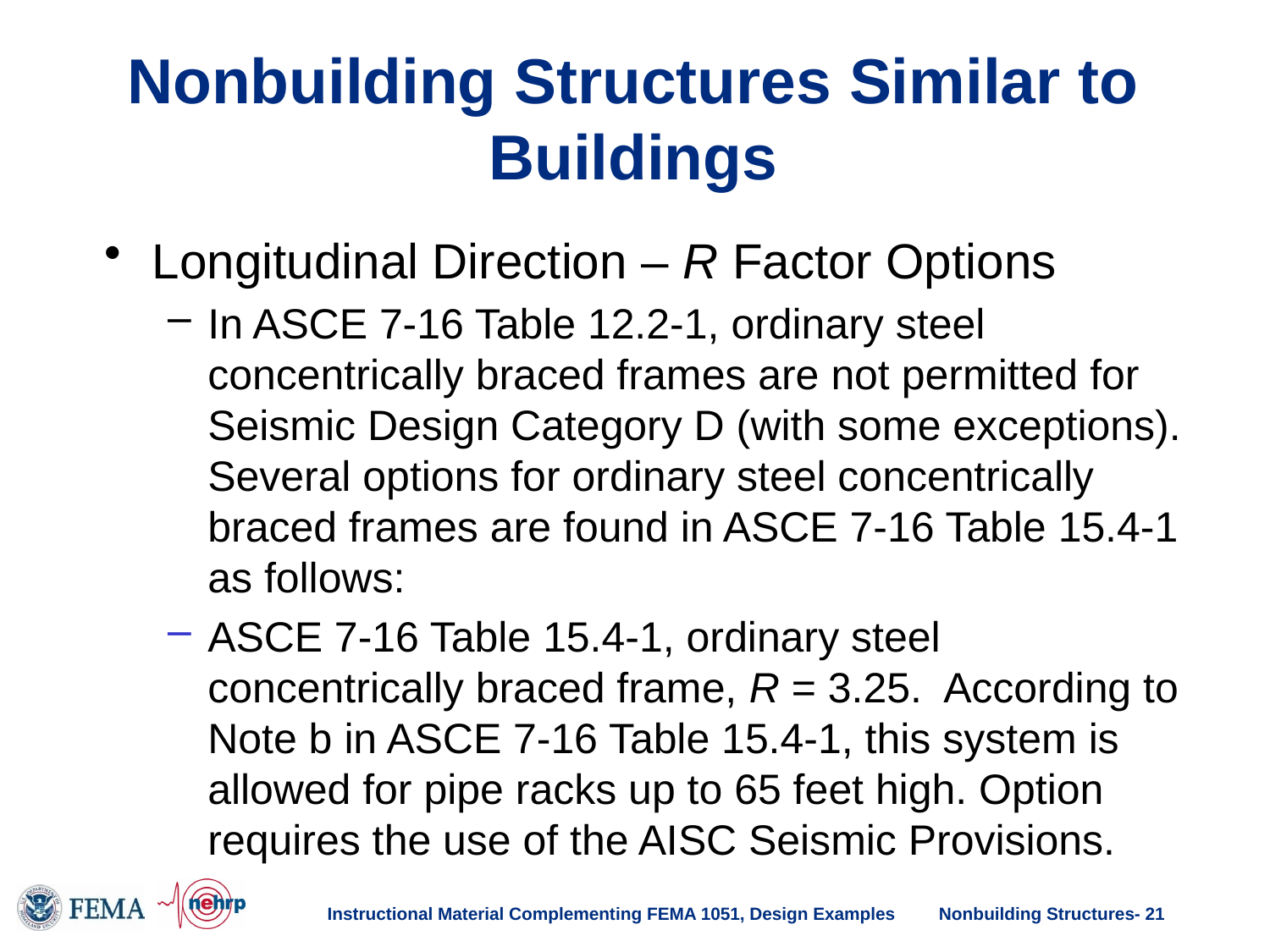

# Nonbuilding Structures Similar to Buildings
Longitudinal Direction – R Factor Options
In ASCE 7-16 Table 12.2-1, ordinary steel concentrically braced frames are not permitted for Seismic Design Category D (with some exceptions).  Several options for ordinary steel concentrically braced frames are found in ASCE 7-16 Table 15.4-1 as follows:
ASCE 7-16 Table 15.4-1, ordinary steel concentrically braced frame, R = 3.25.  According to Note b in ASCE 7-16 Table 15.4-1, this system is allowed for pipe racks up to 65 feet high. Option requires the use of the AISC Seismic Provisions.
Instructional Material Complementing FEMA 1051, Design Examples
Nonbuilding Structures- 21